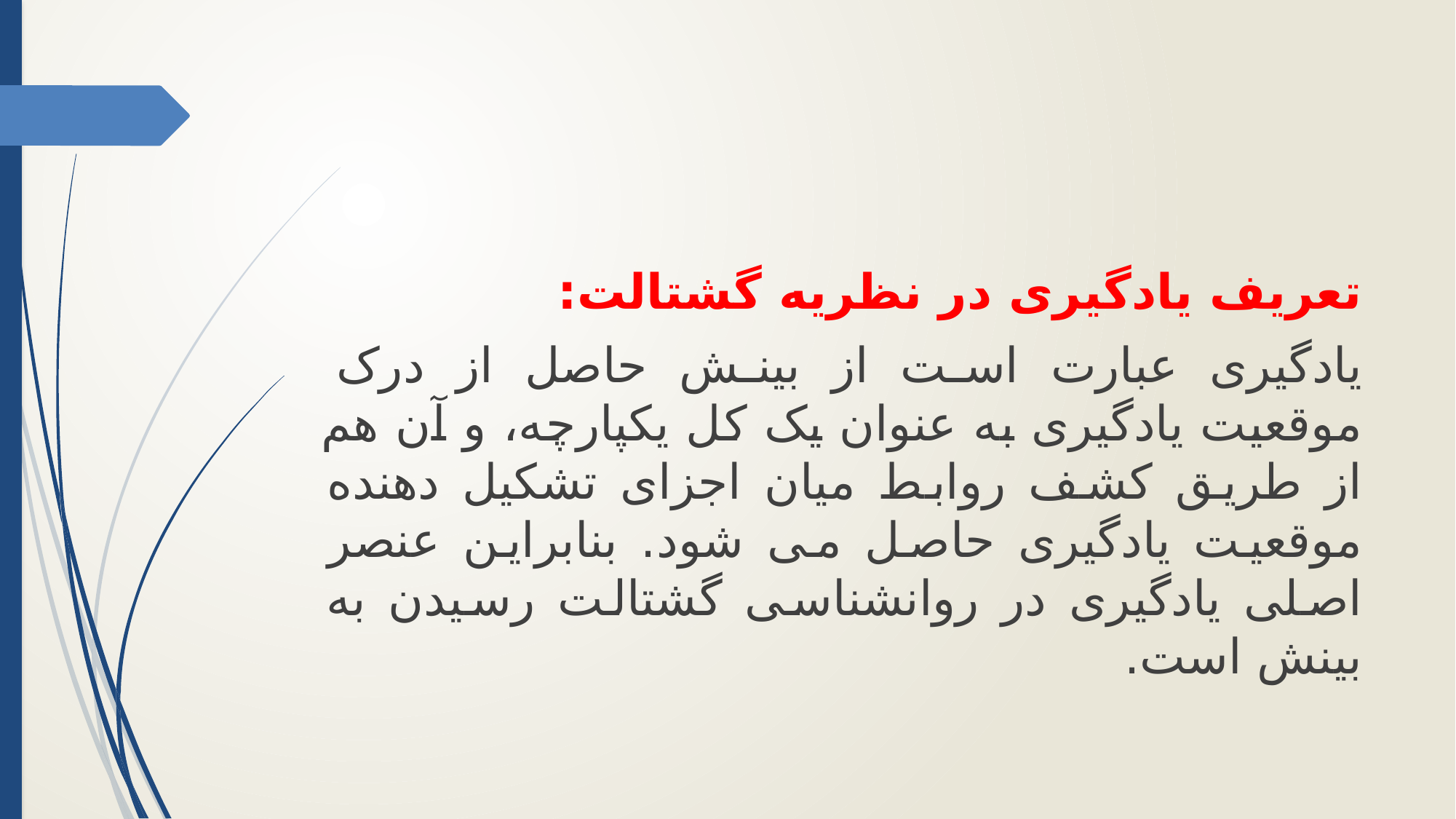

تعریف یادگیری در نظریه گشتالت:
یادگیری عبارت است از بینش حاصل از درک موقعیت یادگیری به عنوان یک کل یکپارچه، و آن هم از طریق کشف روابط میان اجزای تشکیل دهنده موقعیت یادگیری حاصل می شود. بنابراین عنصر اصلی یادگیری در روانشناسی گشتالت رسیدن به بینش است.